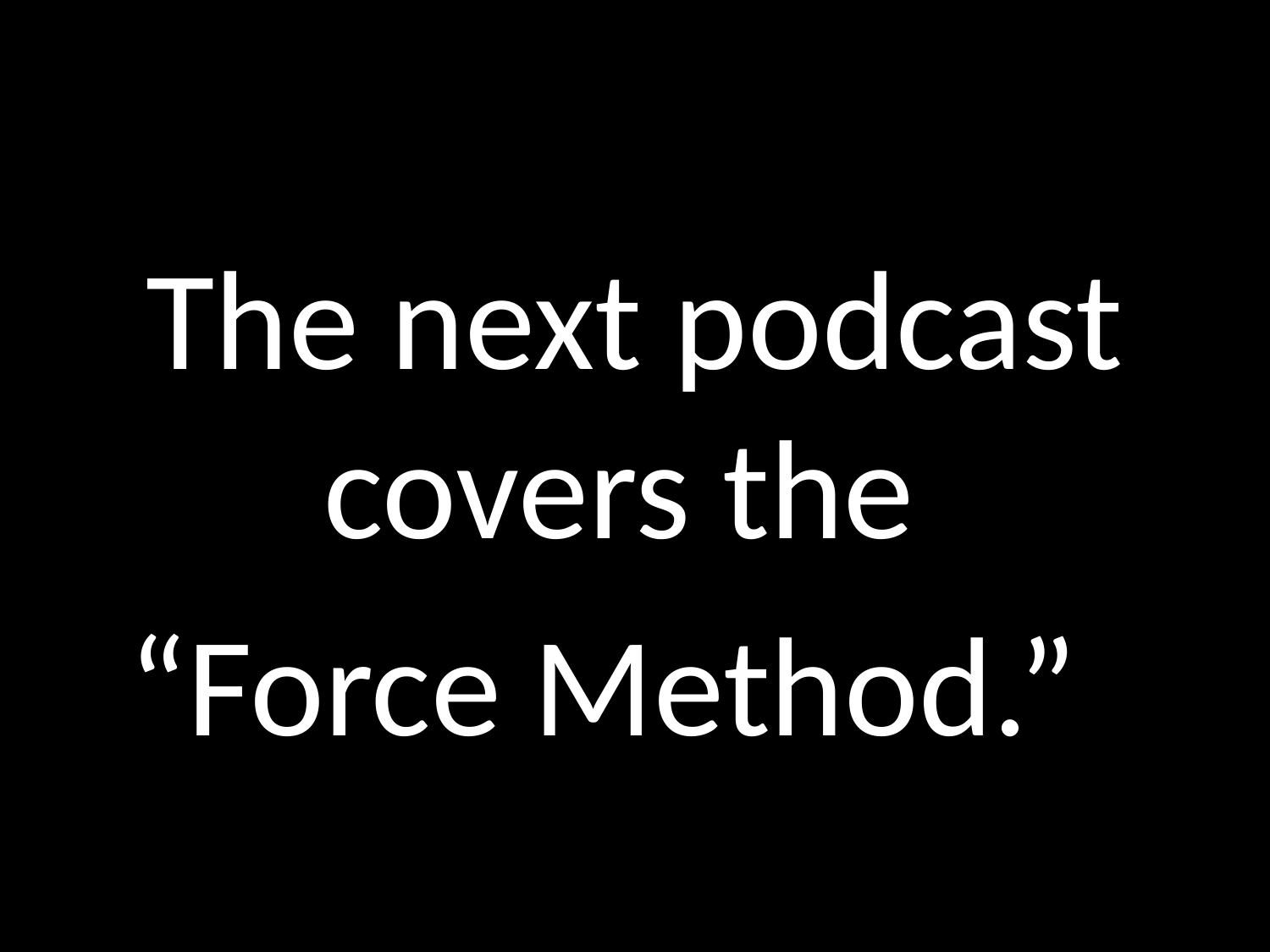

#
The next podcast covers the
“Force Method.”